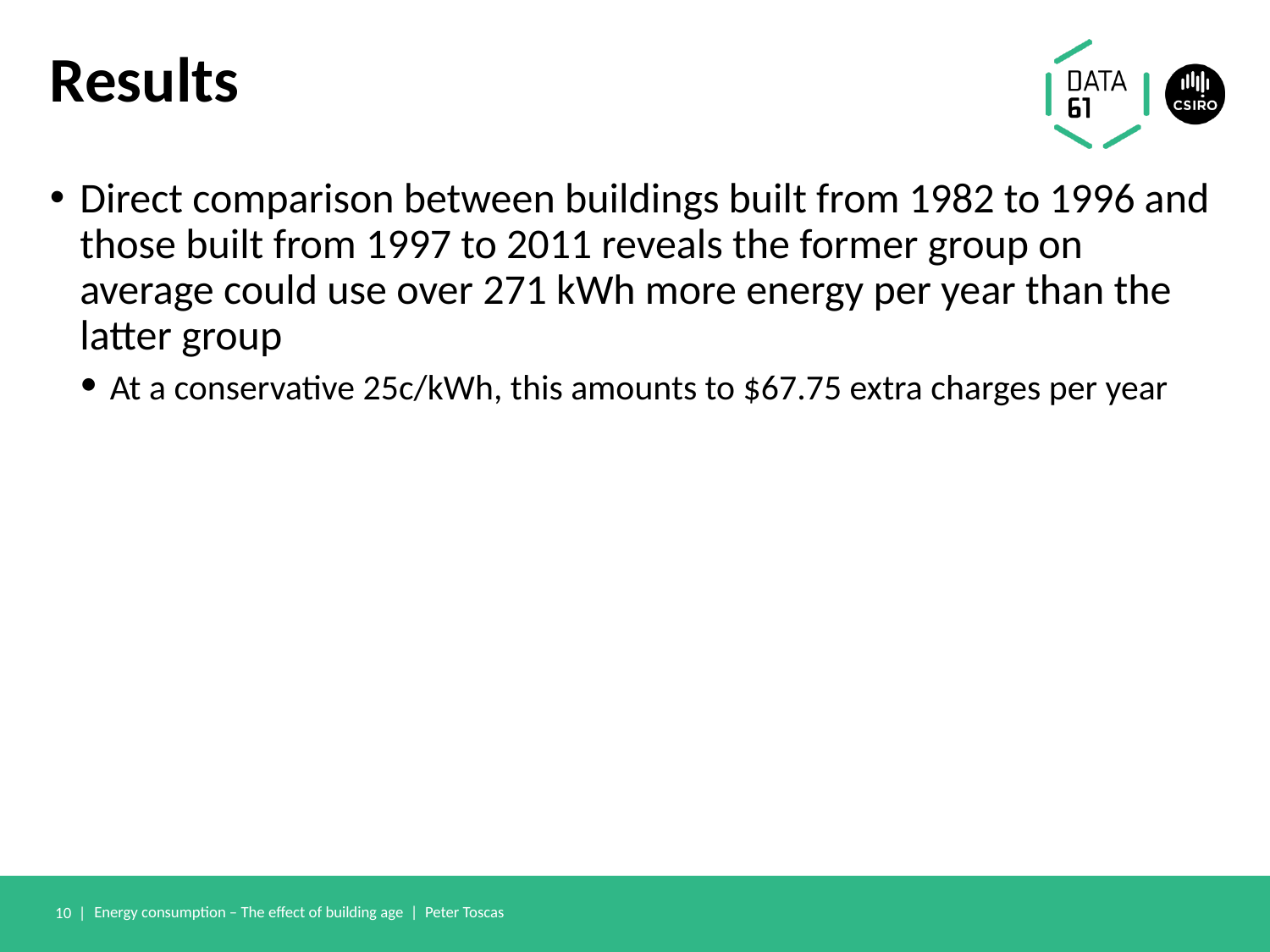

# Results
Direct comparison between buildings built from 1982 to 1996 and those built from 1997 to 2011 reveals the former group on average could use over 271 kWh more energy per year than the latter group
At a conservative 25c/kWh, this amounts to $67.75 extra charges per year
10  |
Energy consumption – The effect of building age  |  Peter Toscas